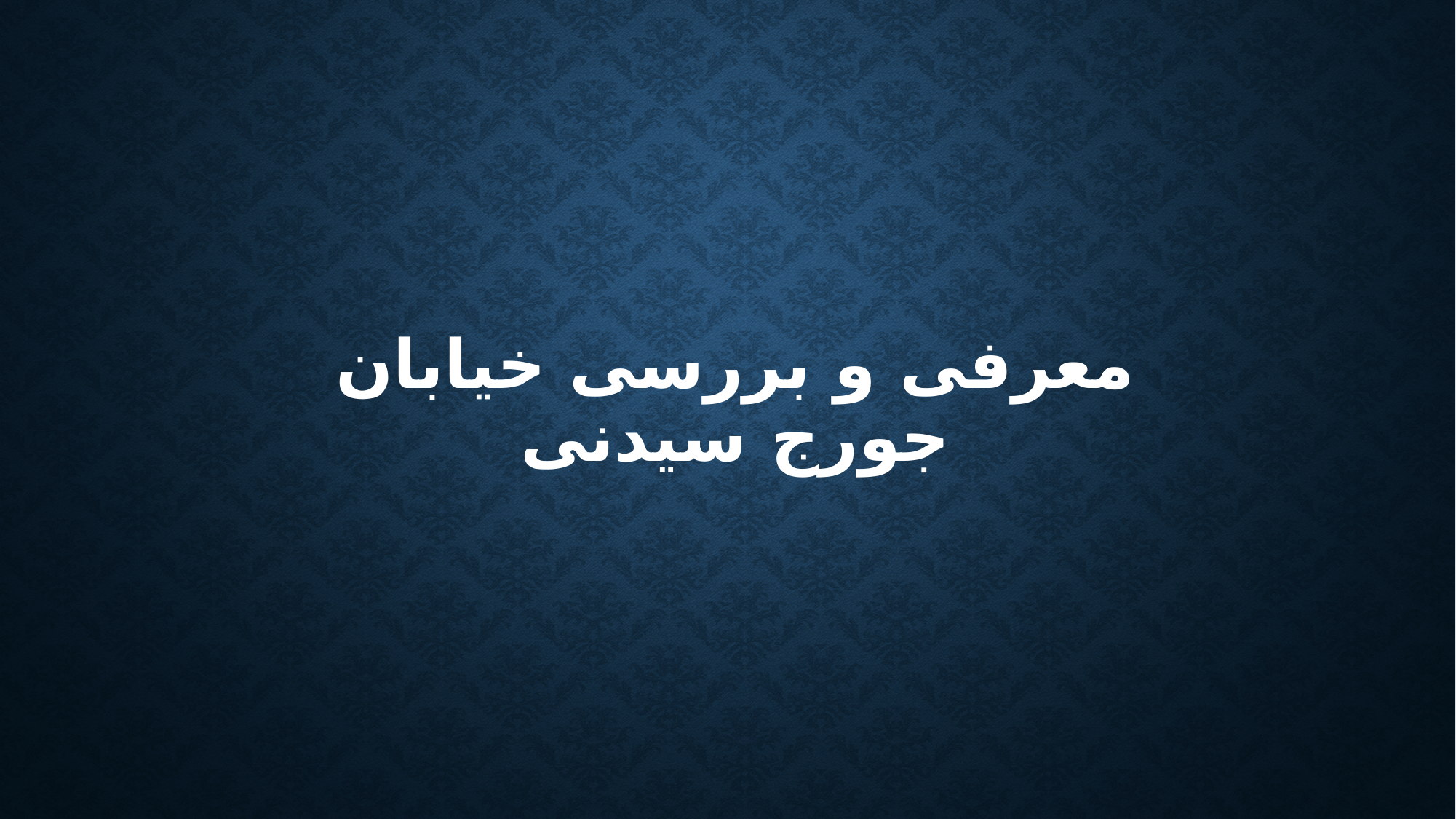

# معرفی و بررسی خیابان جورج سیدنی